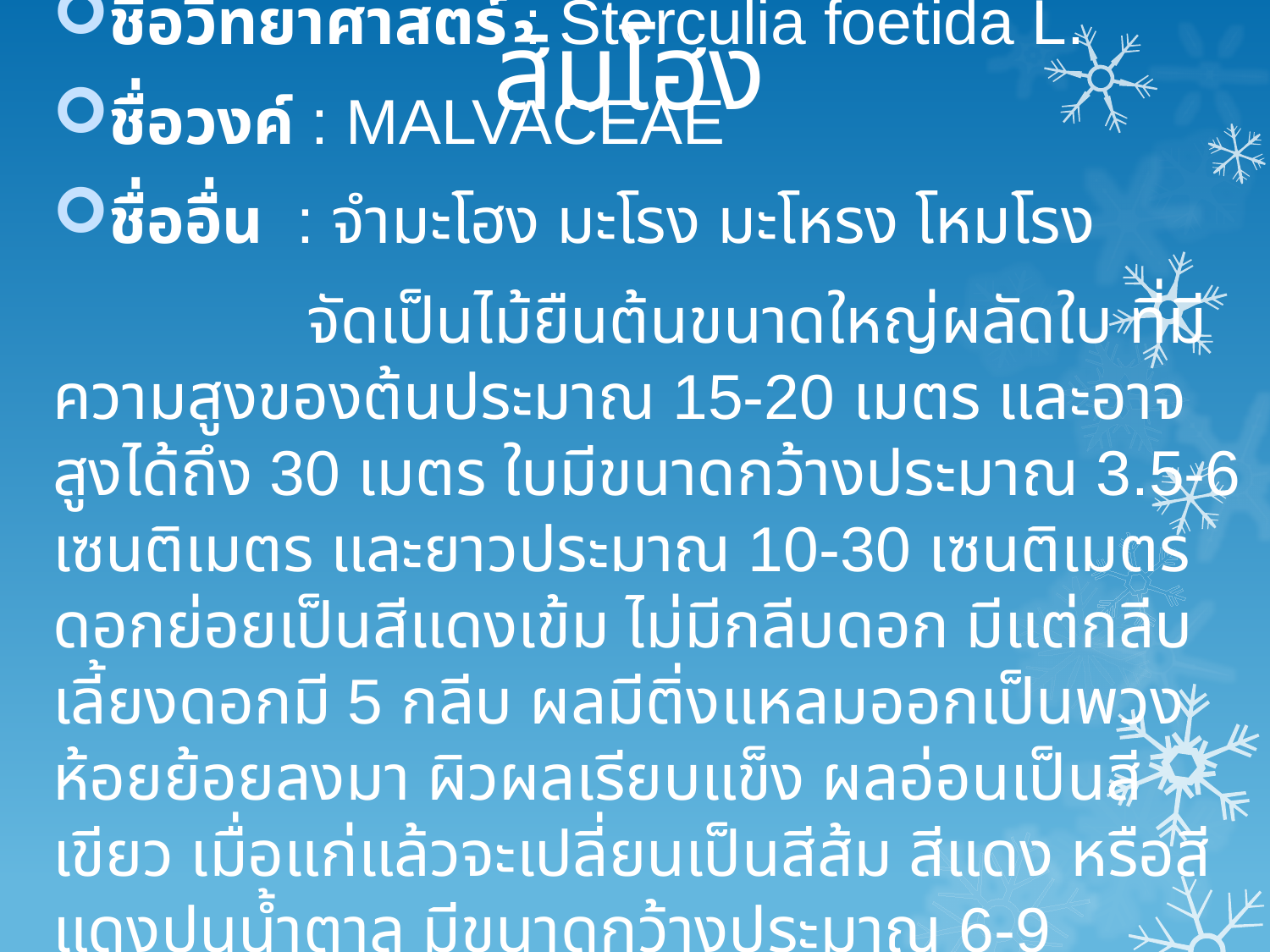

# ส้มโฮง
ชื่อวิทยาศาสตร์ : Sterculia foetida L.
ชื่อวงค์ : MALVACEAE
ชื่ออื่น  : จำมะโฮง มะโรง มะโหรง โหมโรง
		จัดเป็นไม้ยืนต้นขนาดใหญ่ผลัดใบ ที่มีความสูงของต้นประมาณ 15-20 เมตร และอาจสูงได้ถึง 30 เมตร ใบมีขนาดกว้างประมาณ 3.5-6 เซนติเมตร และยาวประมาณ 10-30 เซนติเมตร ดอกย่อยเป็นสีแดงเข้ม ไม่มีกลีบดอก มีแต่กลีบเลี้ยงดอกมี 5 กลีบ ผลมีติ่งแหลมออกเป็นพวงห้อยย้อยลงมา ผิวผลเรียบแข็ง ผลอ่อนเป็นสีเขียว เมื่อแก่แล้วจะเปลี่ยนเป็นสีส้ม สีแดง หรือสีแดงปนน้ำตาล มีขนาดกว้างประมาณ 6-9 เซนติเมตร